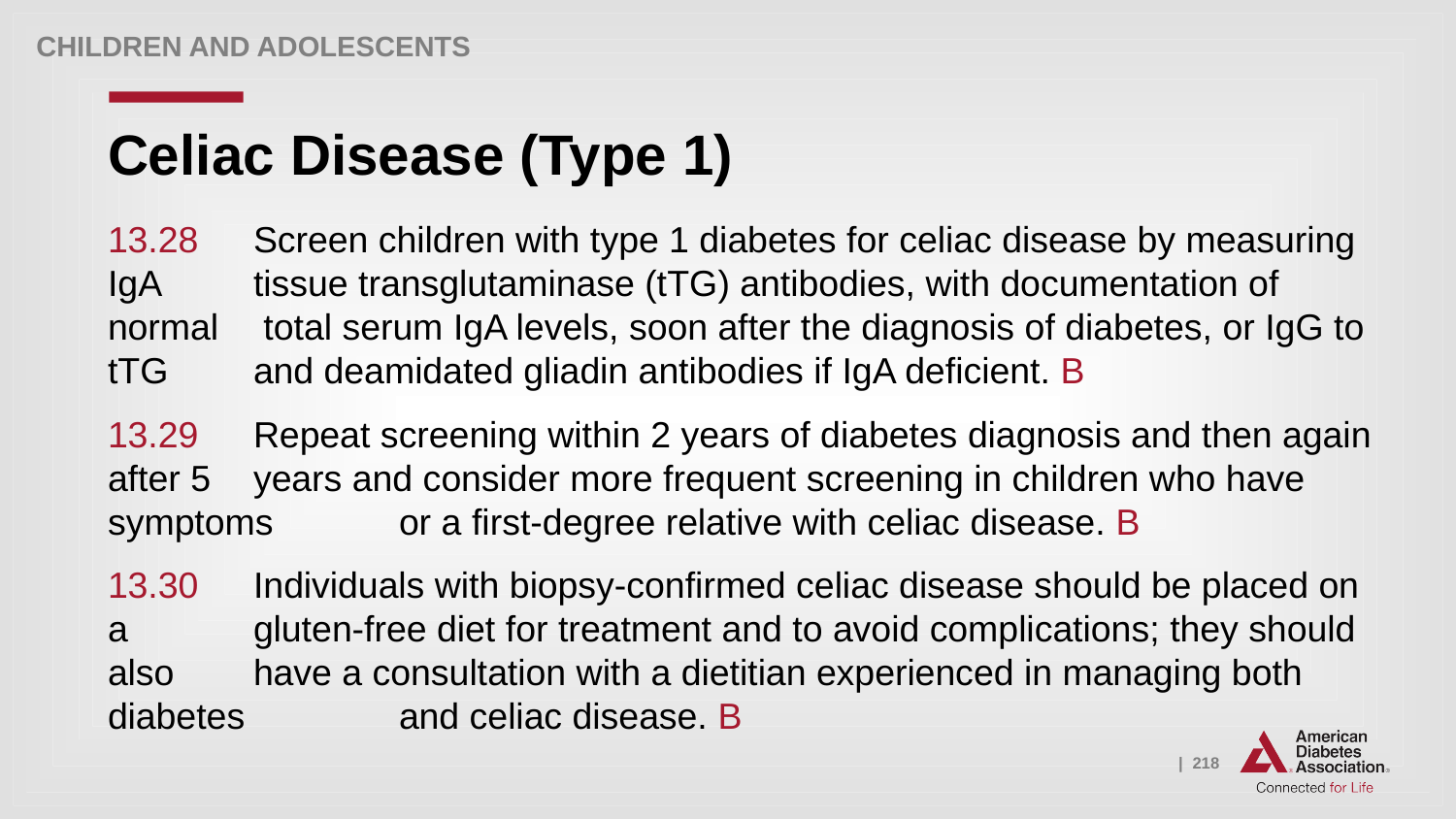

Children and adolescents
# Celiac Disease (Type 1)
13.28 	Screen children with type 1 diabetes for celiac disease by measuring IgA 	tissue transglutaminase (tTG) antibodies, with documentation of normal 	 total serum IgA levels, soon after the diagnosis of diabetes, or IgG to tTG 	and deamidated gliadin antibodies if IgA deficient. B
13.29 	Repeat screening within 2 years of diabetes diagnosis and then again after 5 	years and consider more frequent screening in children who have symptoms 	or a first-degree relative with celiac disease. B
13.30  	Individuals with biopsy-confirmed celiac disease should be placed on a 	gluten-free diet for treatment and to avoid complications; they should also 	have a consultation with a dietitian experienced in managing both diabetes 	and celiac disease. B